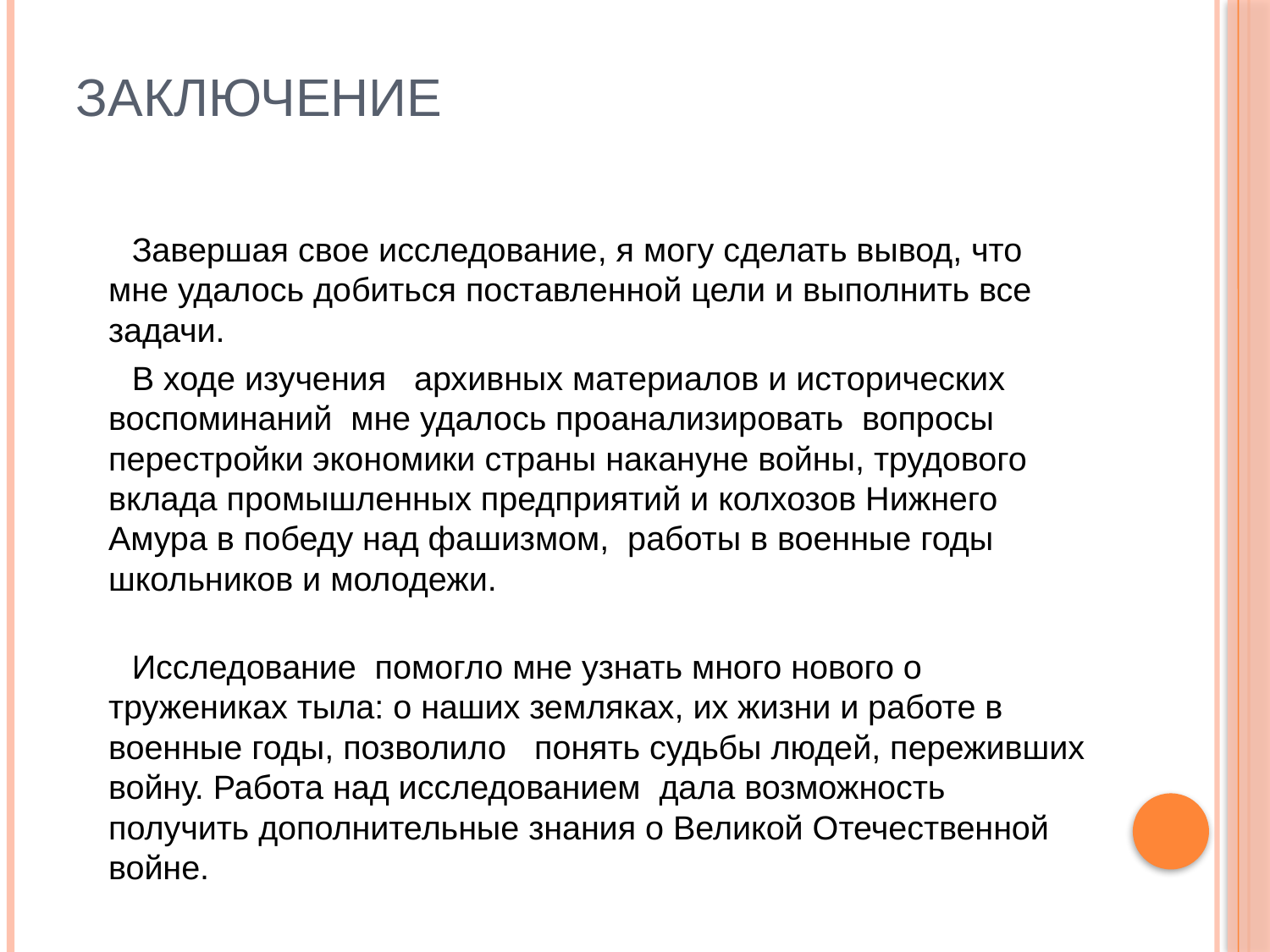

# Заключение
      Завершая свое исследование, я могу сделать вывод, что мне удалось добиться поставленной цели и выполнить все задачи.
      В ходе изучения   архивных материалов и исторических воспоминаний  мне удалось проанализировать  вопросы  перестройки экономики страны накануне войны, трудового вклада промышленных предприятий и колхозов Нижнего Амура в победу над фашизмом,  работы в военные годы школьников и молодежи.
      Исследование  помогло мне узнать много нового о тружениках тыла: о наших земляках, их жизни и работе в военные годы, позволило   понять судьбы людей, переживших войну. Работа над исследованием  дала возможность получить дополнительные знания о Великой Отечественной войне.